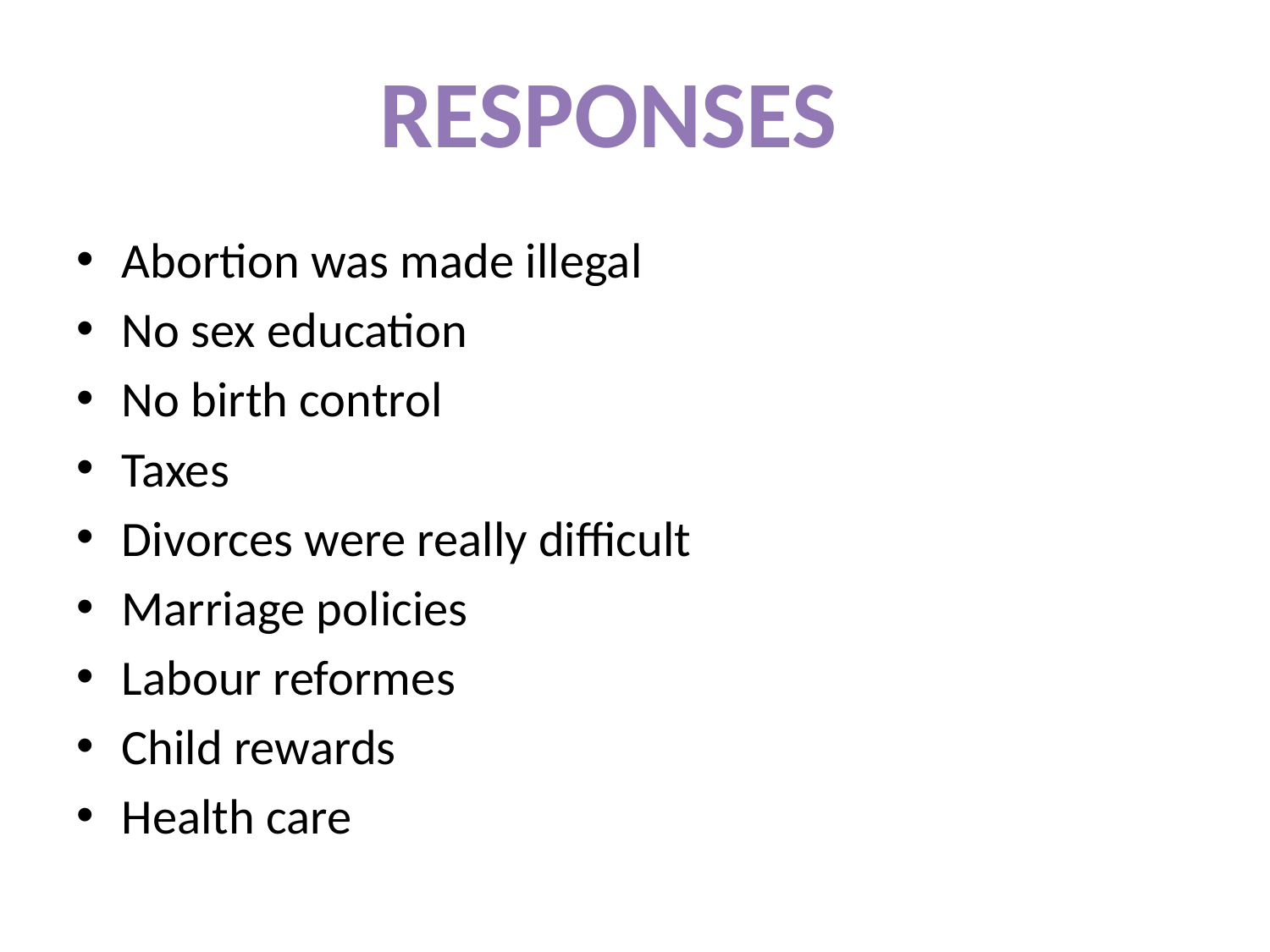

RESPONSES
Abortion was made illegal
No sex education
No birth control
Taxes
Divorces were really difficult
Marriage policies
Labour reformes
Child rewards
Health care